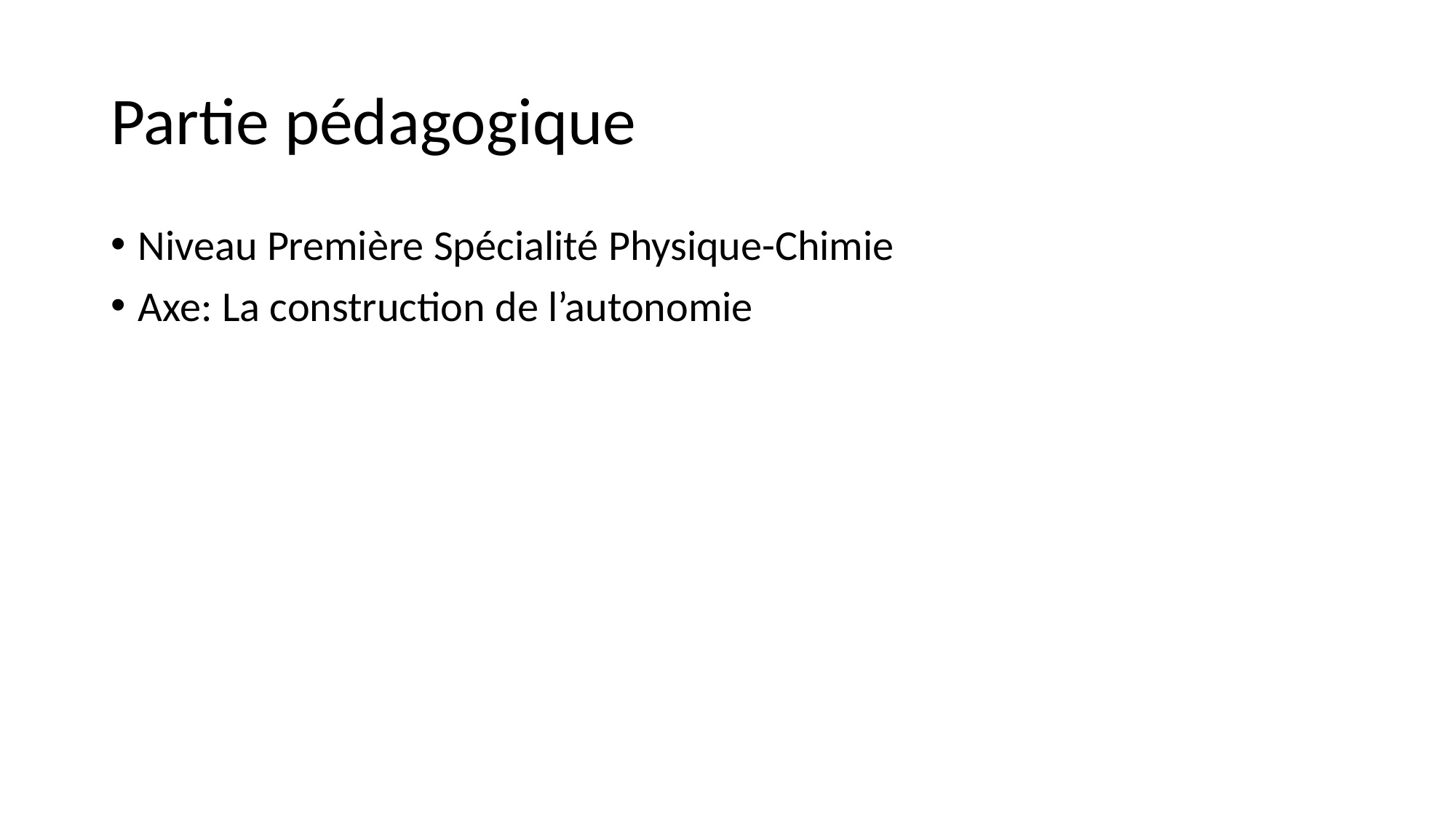

# Partie pédagogique
Niveau Première Spécialité Physique-Chimie
Axe: La construction de l’autonomie